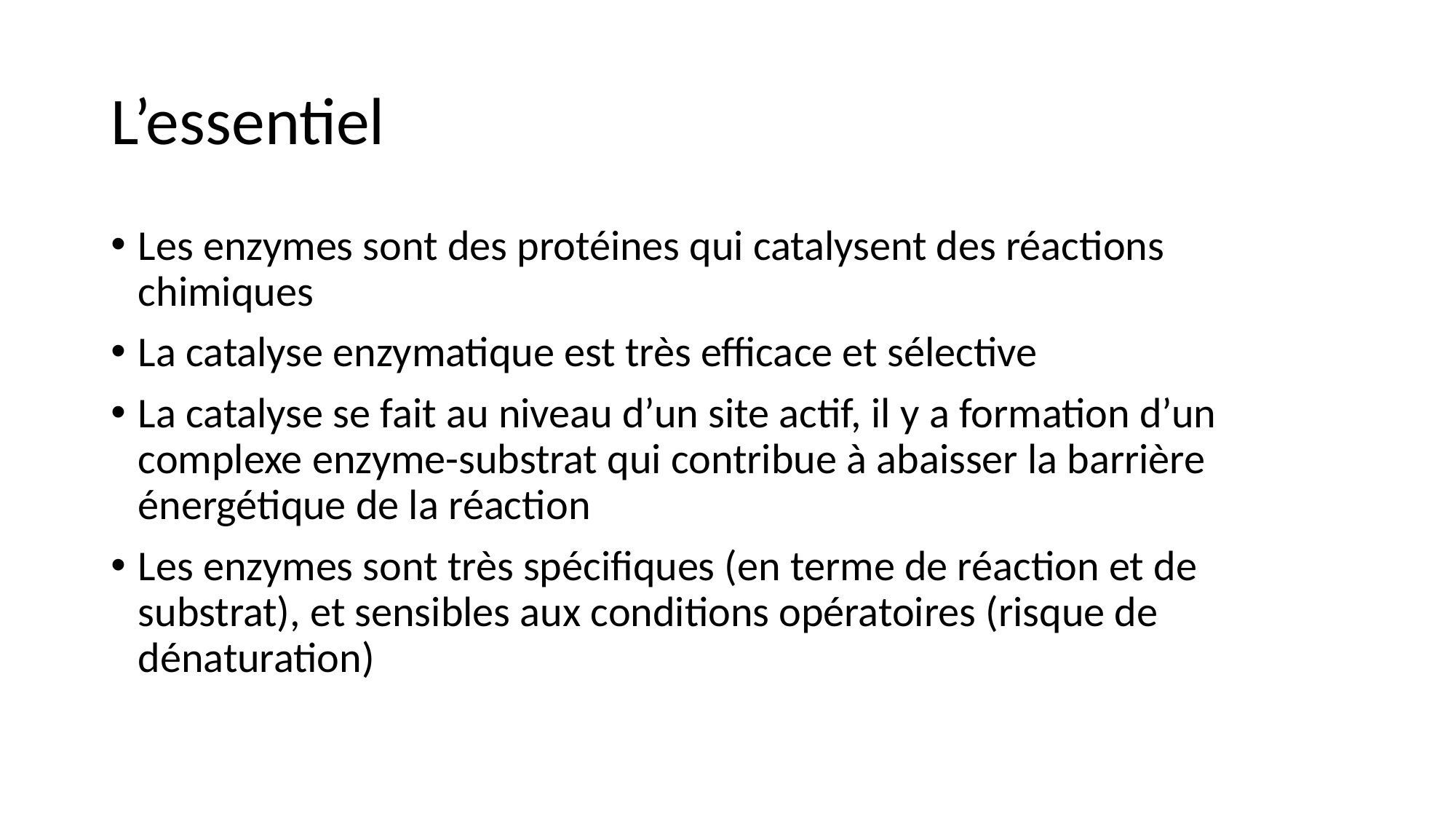

# L’essentiel
Les enzymes sont des protéines qui catalysent des réactions chimiques
La catalyse enzymatique est très efficace et sélective
La catalyse se fait au niveau d’un site actif, il y a formation d’un complexe enzyme-substrat qui contribue à abaisser la barrière énergétique de la réaction
Les enzymes sont très spécifiques (en terme de réaction et de substrat), et sensibles aux conditions opératoires (risque de dénaturation)